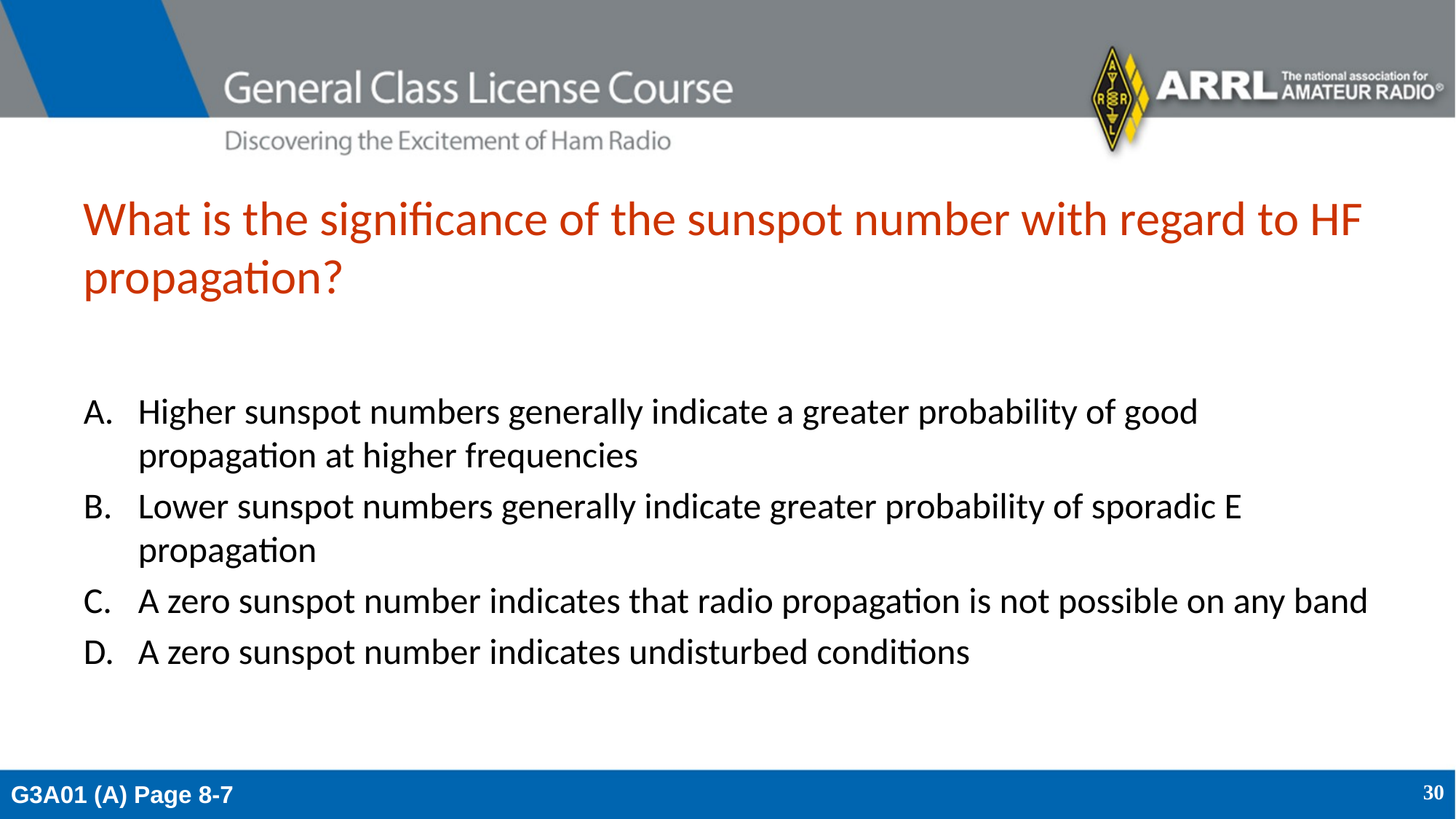

# What is the significance of the sunspot number with regard to HF propagation?
Higher sunspot numbers generally indicate a greater probability of good propagation at higher frequencies
Lower sunspot numbers generally indicate greater probability of sporadic E propagation
A zero sunspot number indicates that radio propagation is not possible on any band
A zero sunspot number indicates undisturbed conditions
G3A01 (A) Page 8-7
30